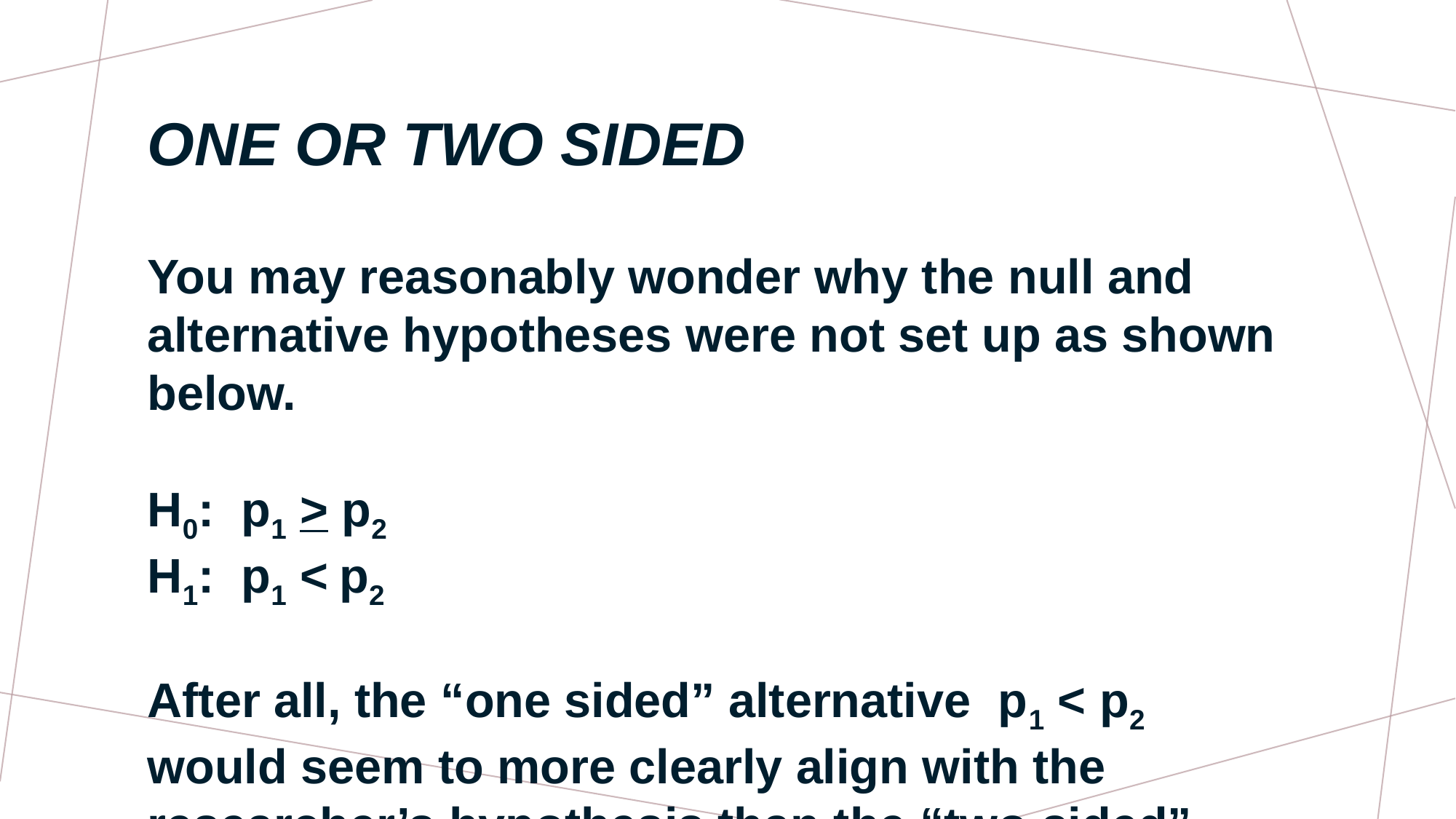

# ONE OR TWO SIDED
You may reasonably wonder why the null and alternative hypotheses were not set up as shown below.

H0:  p1 > p2
H1:  p1 < p2

After all, the “one sided” alternative  p1 < p2  would seem to more clearly align with the researcher’s hypothesis than the “two sided” alternative  p1 ≠ p2.